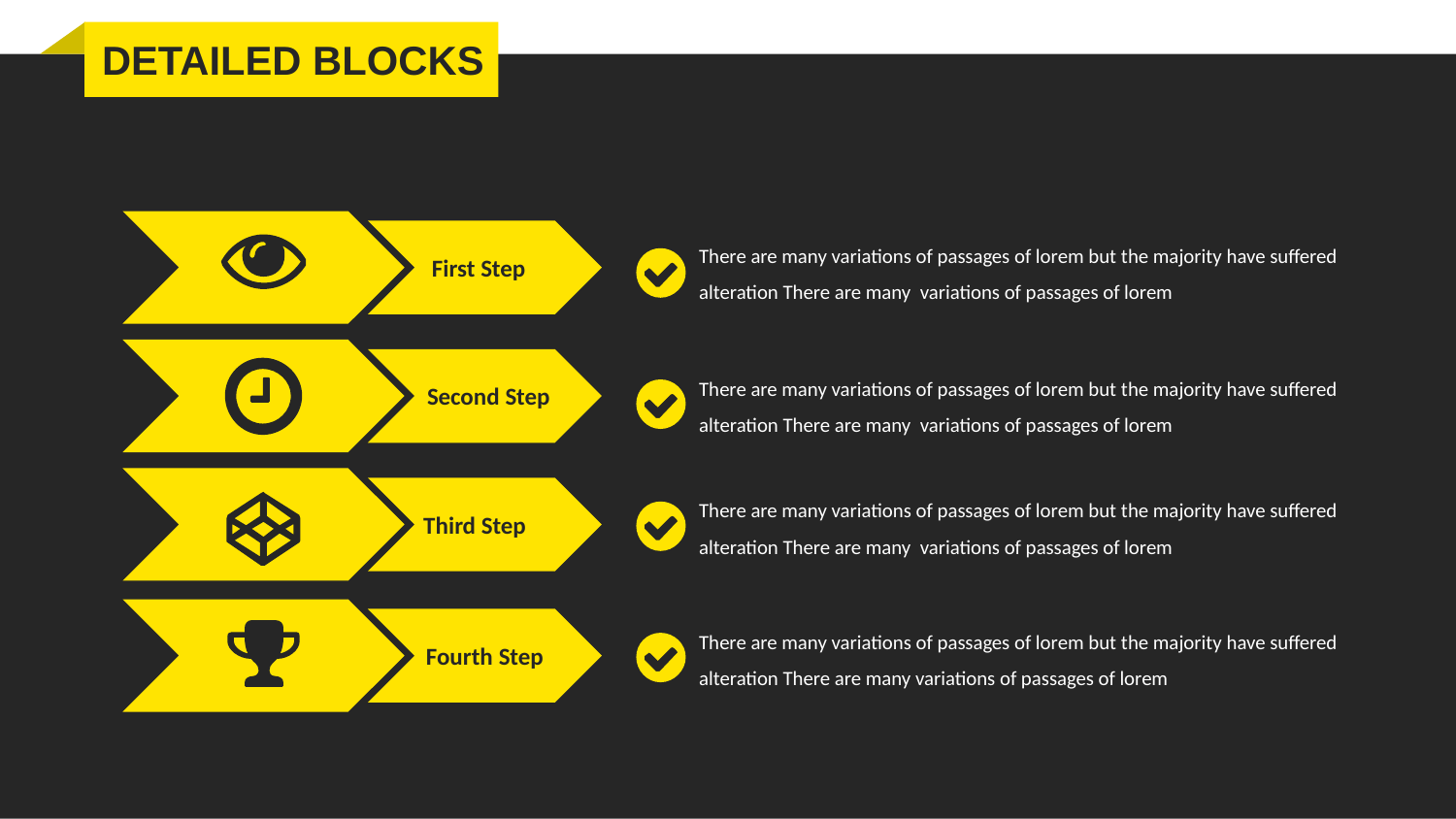

DETAILED BLOCKS

First Step
There are many variations of passages of lorem but the majority have suffered alteration There are many  variations of passages of lorem

Second Step

There are many variations of passages of lorem but the majority have suffered alteration There are many  variations of passages of lorem

Third Step
There are many variations of passages of lorem but the majority have suffered alteration There are many  variations of passages of lorem

Fourth Step
There are many variations of passages of lorem but the majority have suffered alteration There are many variations of passages of lorem